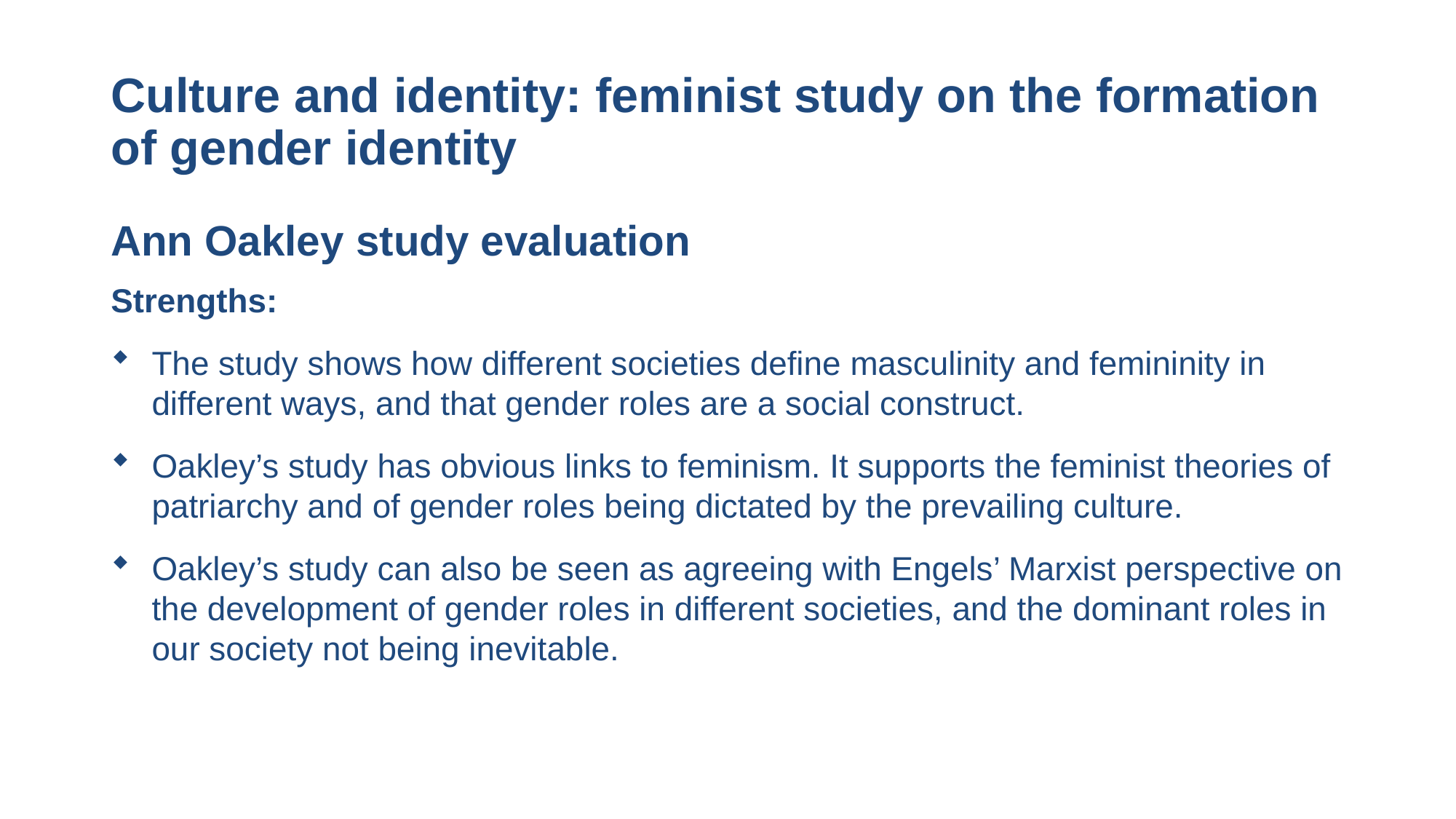

# Culture and identity: feminist study on the formation of gender identity
Ann Oakley study evaluation
Strengths:
The study shows how different societies define masculinity and femininity in different ways, and that gender roles are a social construct.
Oakley’s study has obvious links to feminism. It supports the feminist theories of patriarchy and of gender roles being dictated by the prevailing culture.
Oakley’s study can also be seen as agreeing with Engels’ Marxist perspective on the development of gender roles in different societies, and the dominant roles in our society not being inevitable.